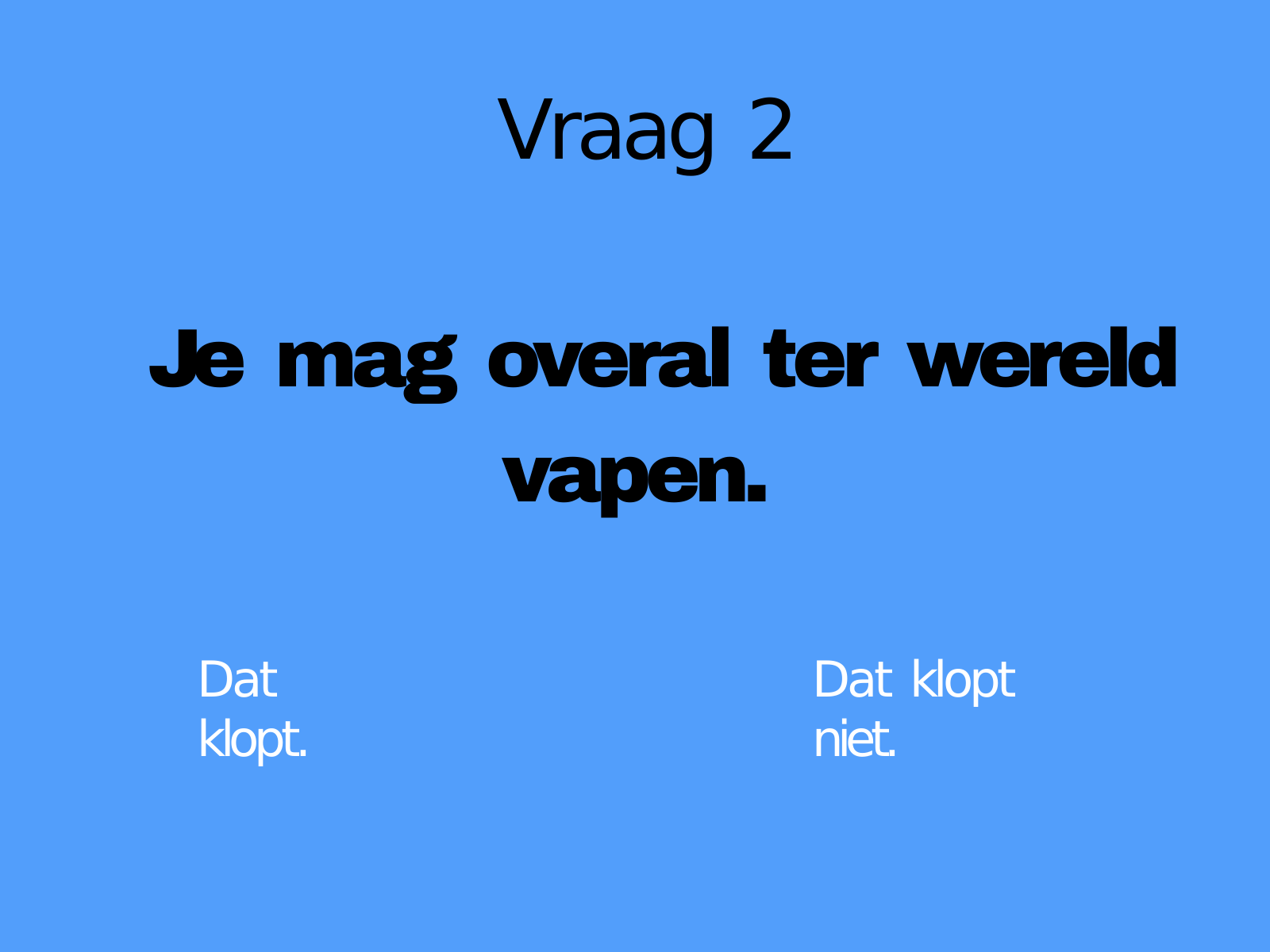

# Vraag 2
Je mag overal ter wereld vapen.
Dat klopt.
Dat klopt niet.